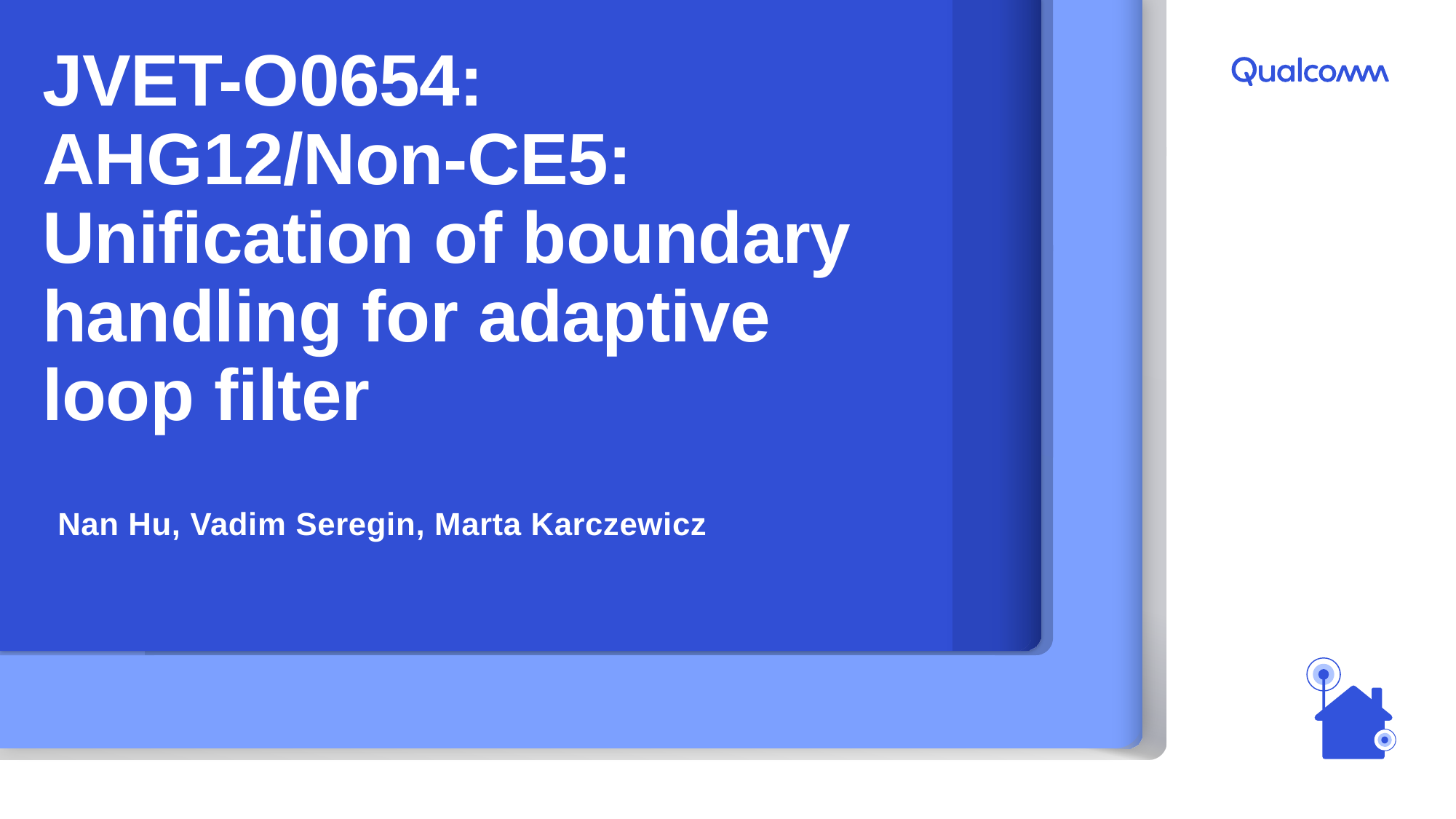

# JVET-O0654: AHG12/Non-CE5: Unification of boundary handling for adaptive loop filter
Nan Hu, Vadim Seregin, Marta Karczewicz